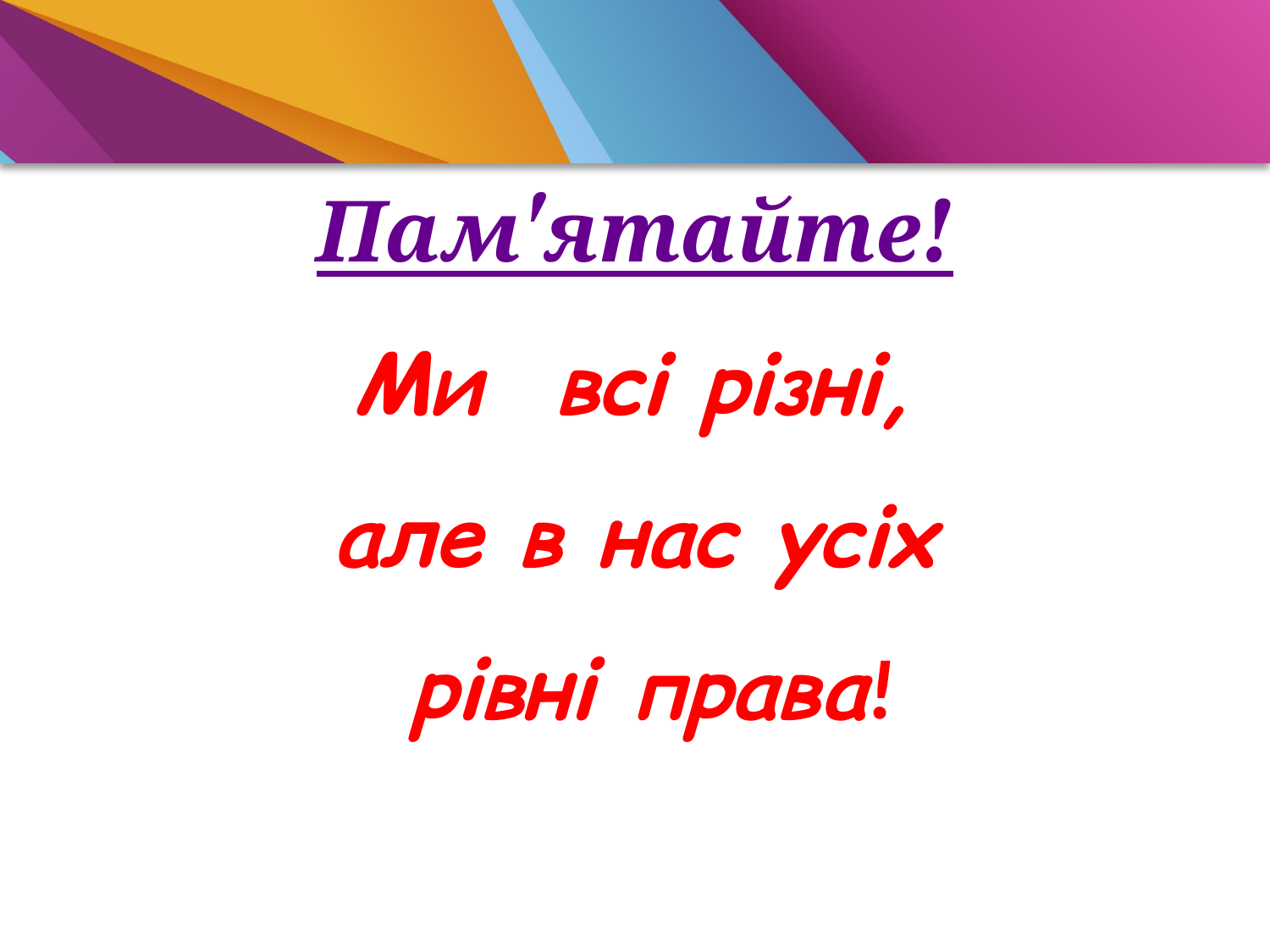

Пам'ятайте!
Ми  всі різні,
але в нас усіх
 рівні права!